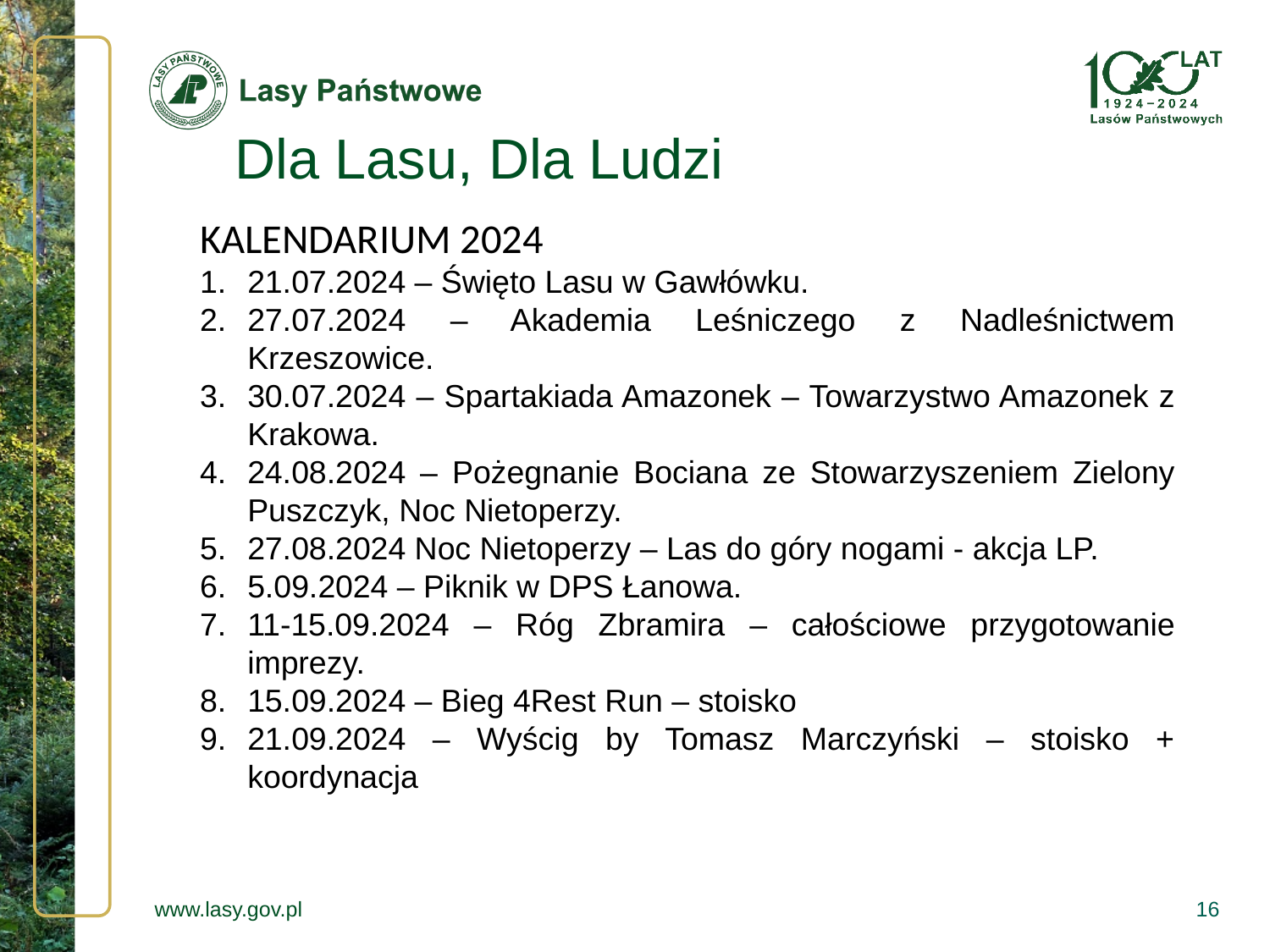

# Dla Lasu, Dla Ludzi
KALENDARIUM 2024
21.07.2024 – Święto Lasu w Gawłówku.
27.07.2024 – Akademia Leśniczego z Nadleśnictwem Krzeszowice.
30.07.2024 – Spartakiada Amazonek – Towarzystwo Amazonek z Krakowa.
24.08.2024 – Pożegnanie Bociana ze Stowarzyszeniem Zielony Puszczyk, Noc Nietoperzy.
27.08.2024 Noc Nietoperzy – Las do góry nogami - akcja LP.
5.09.2024 – Piknik w DPS Łanowa.
11-15.09.2024 – Róg Zbramira – całościowe przygotowanie imprezy.
15.09.2024 – Bieg 4Rest Run – stoisko
21.09.2024 – Wyścig by Tomasz Marczyński – stoisko + koordynacja